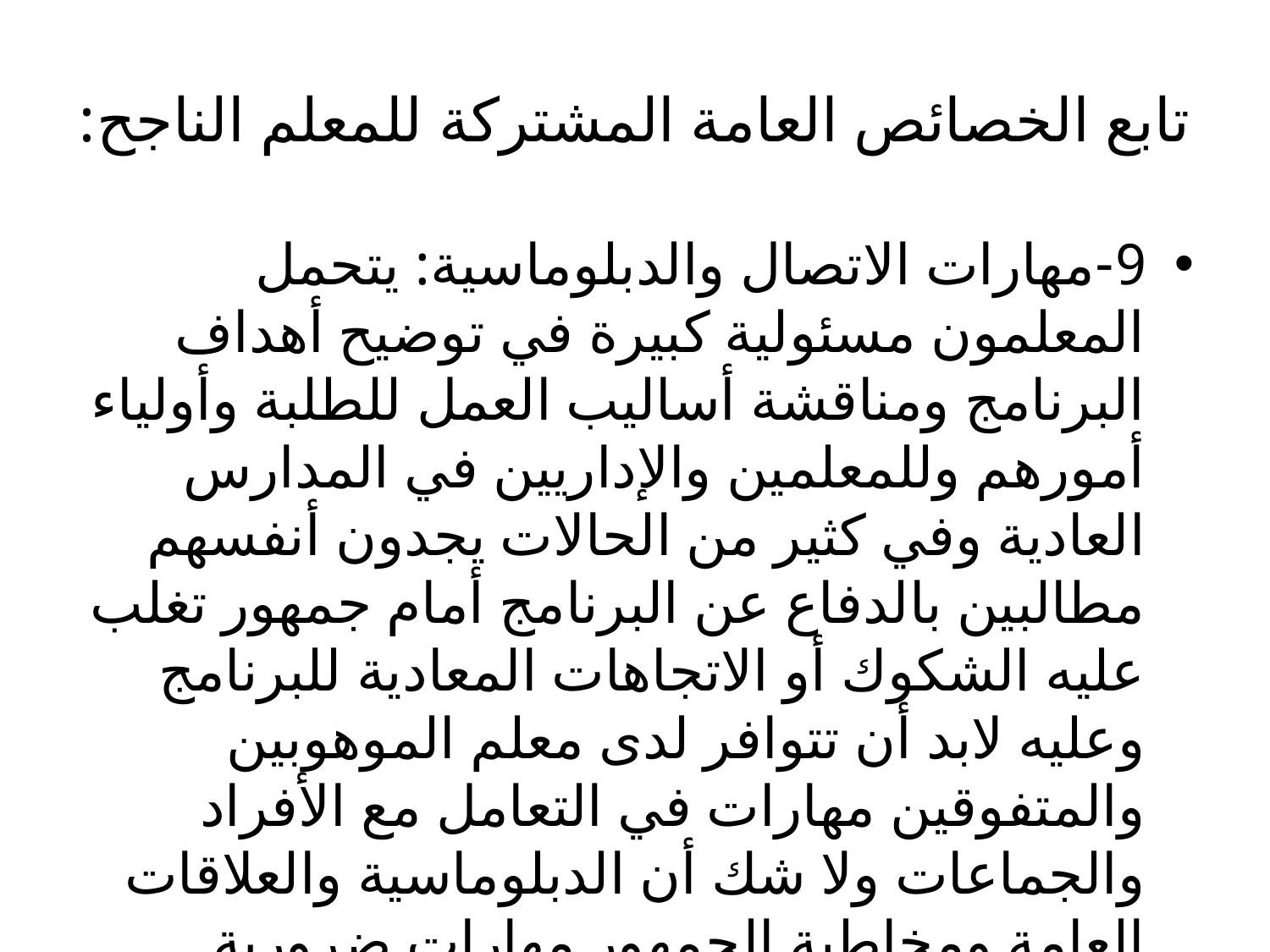

# تابع الخصائص العامة المشتركة للمعلم الناجح:
9-مهارات الاتصال والدبلوماسية: يتحمل المعلمون مسئولية كبيرة في توضيح أهداف البرنامج ومناقشة أساليب العمل للطلبة وأولياء أمورهم وللمعلمين والإداريين في المدارس العادية وفي كثير من الحالات يجدون أنفسهم مطالبين بالدفاع عن البرنامج أمام جمهور تغلب عليه الشكوك أو الاتجاهات المعادية للبرنامج وعليه لابد أن تتوافر لدى معلم الموهوبين والمتفوقين مهارات في التعامل مع الأفراد والجماعات ولا شك أن الدبلوماسية والعلاقات العامة ومخاطبة الجمهور مهارات ضرورية.